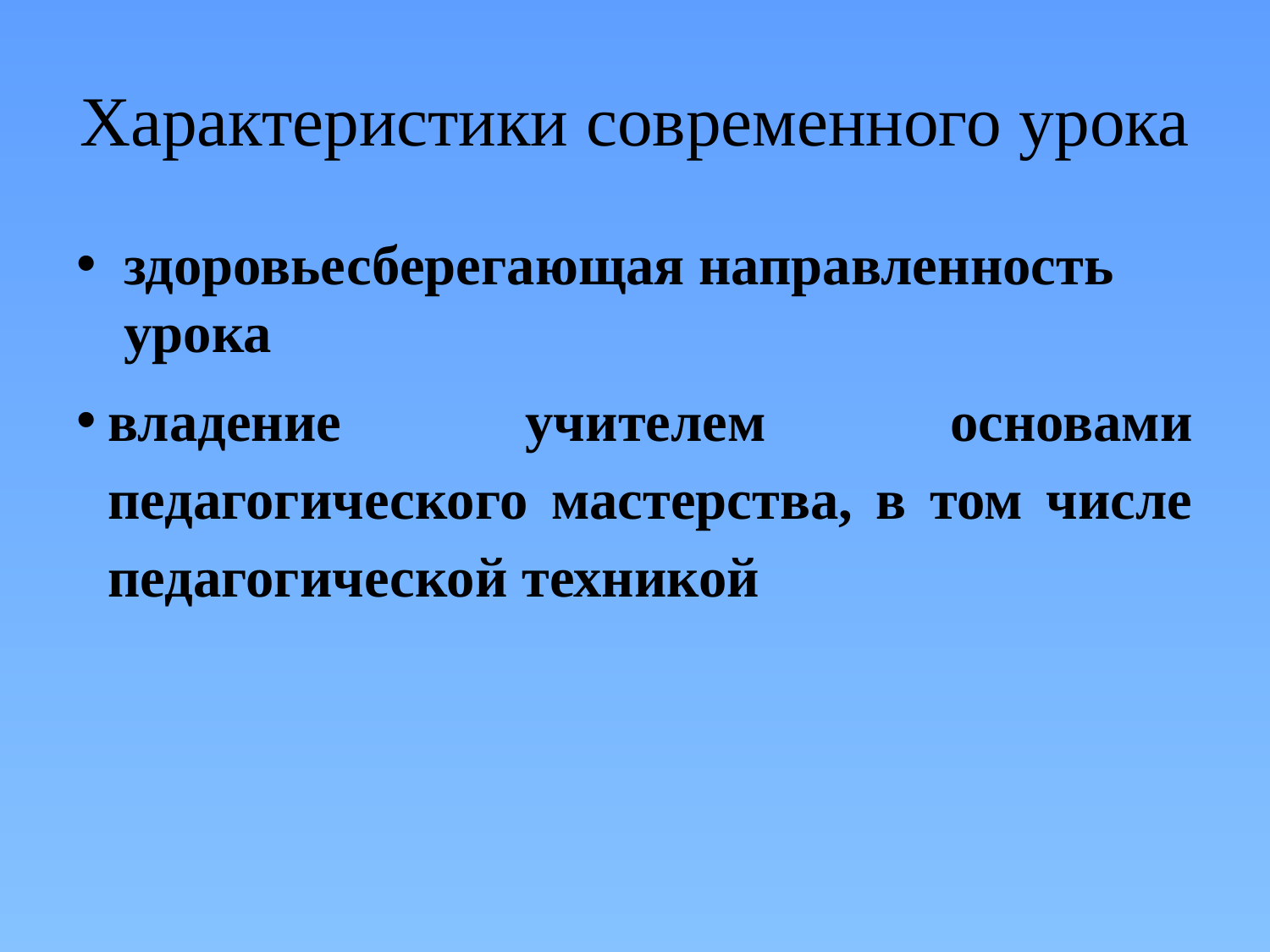

# Характеристики современного урока
здоровьесберегающая направленность урока
владение учителем основами педагогического мастерства, в том числе педагогической техникой